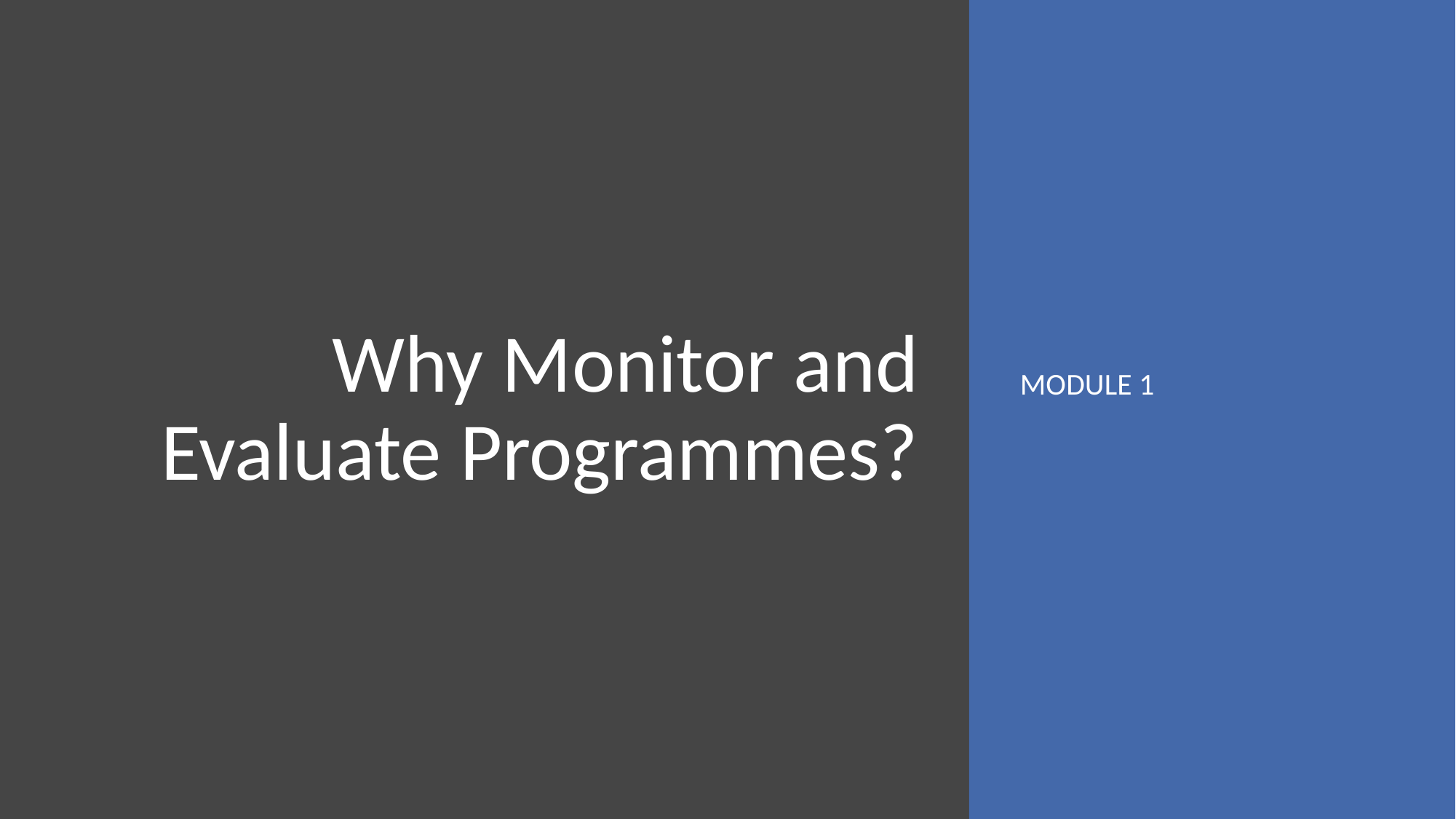

# Why Monitor and Evaluate Programmes?
MODULE 1

1